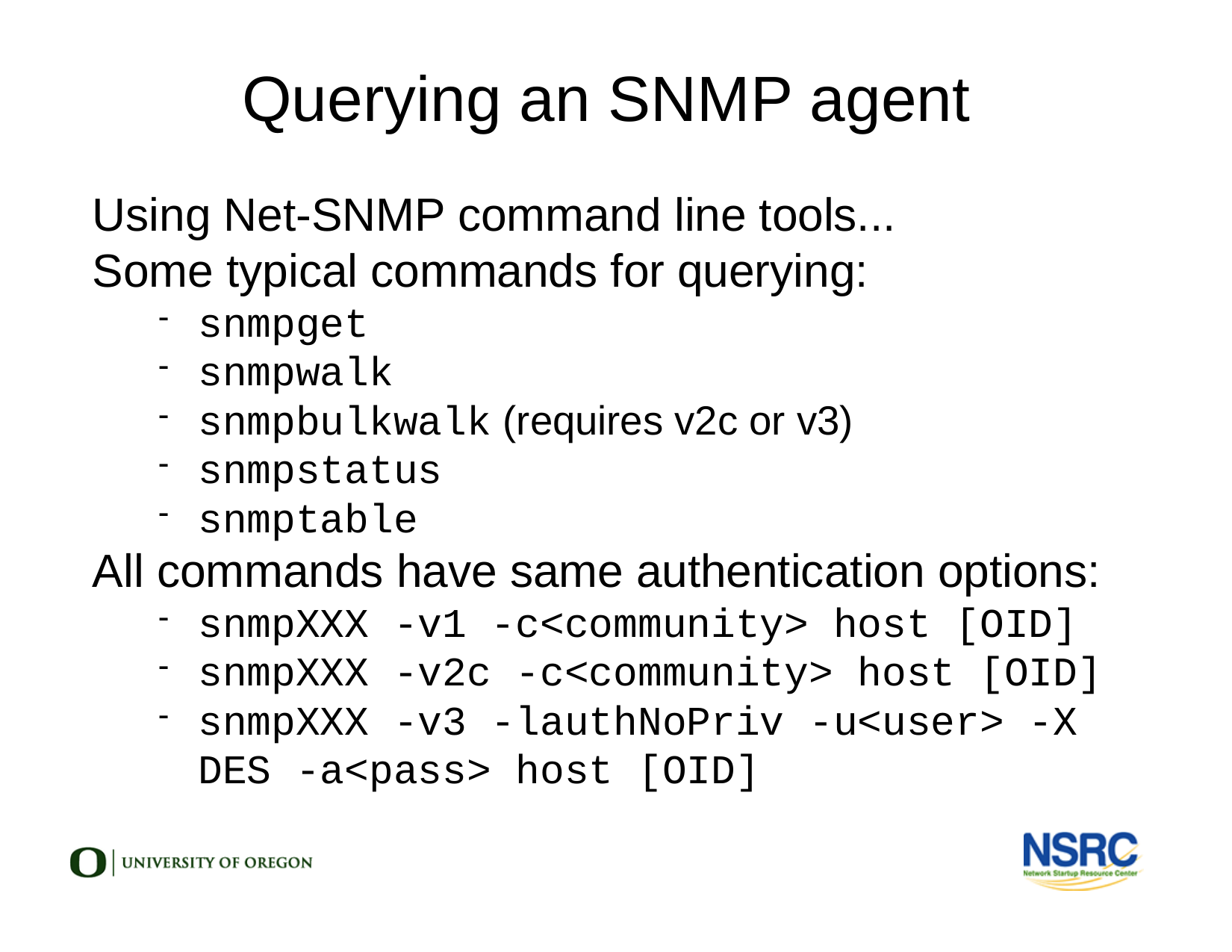

Querying an SNMP agent
Using Net-SNMP command line tools...
Some typical commands for querying:
snmpget
snmpwalk
snmpbulkwalk (requires v2c or v3)
snmpstatus
snmptable
All commands have same authentication options:
snmpXXX -v1 -c<community> host [OID]
snmpXXX -v2c -c<community> host [OID]
snmpXXX -v3 -lauthNoPriv -u<user> -X DES -a<pass> host [OID]